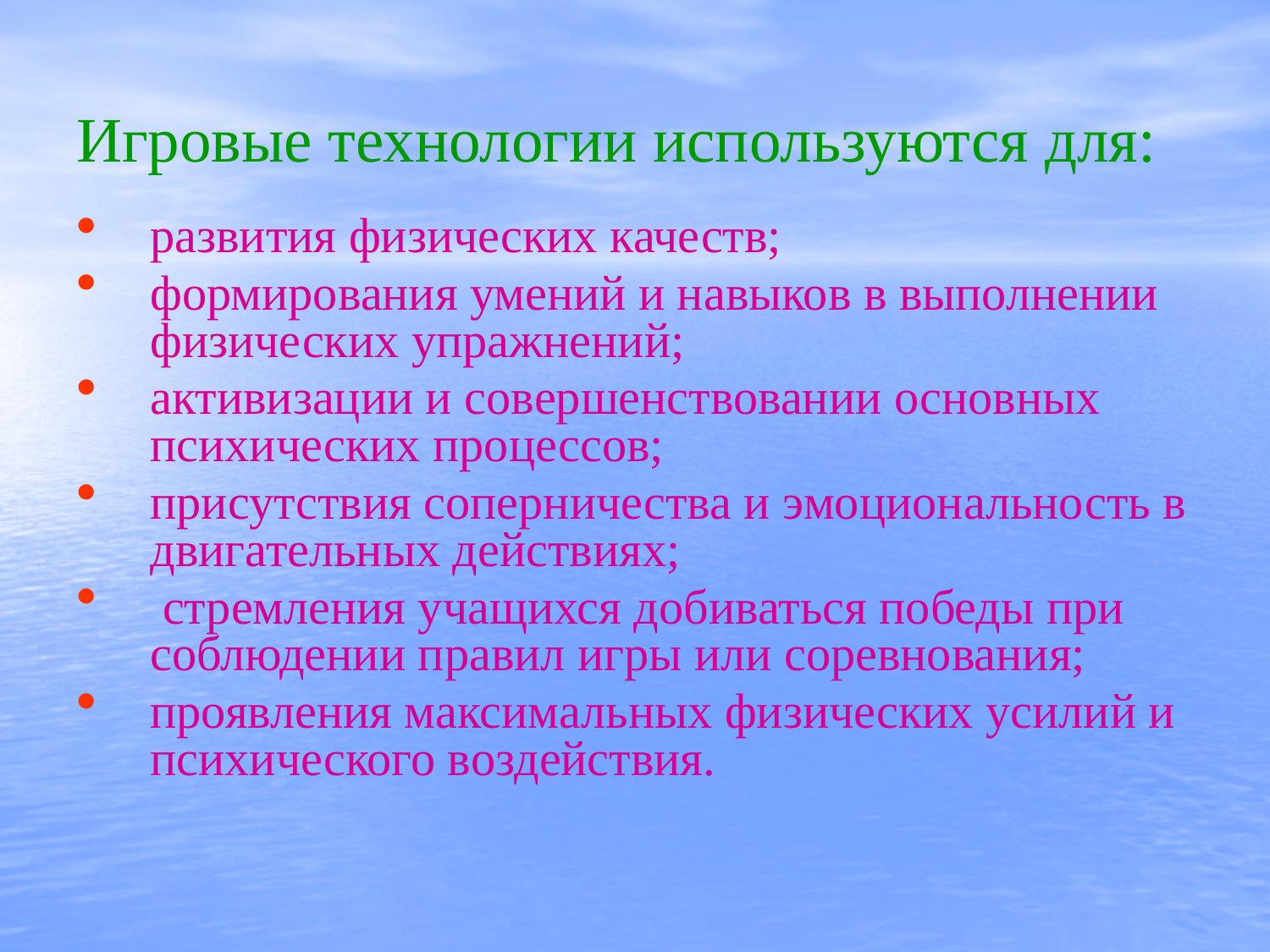

# Игровые технологии используются для:
развития физических качеств;
формирования умений и навыков в выполнении физических упражнений;
активизации и совершенствовании основных психических процессов;
присутствия соперничества и эмоциональность в двигательных действиях;
 стремления учащихся добиваться победы при соблюдении правил игры или соревнования;
проявления максимальных физических усилий и психического воздействия.